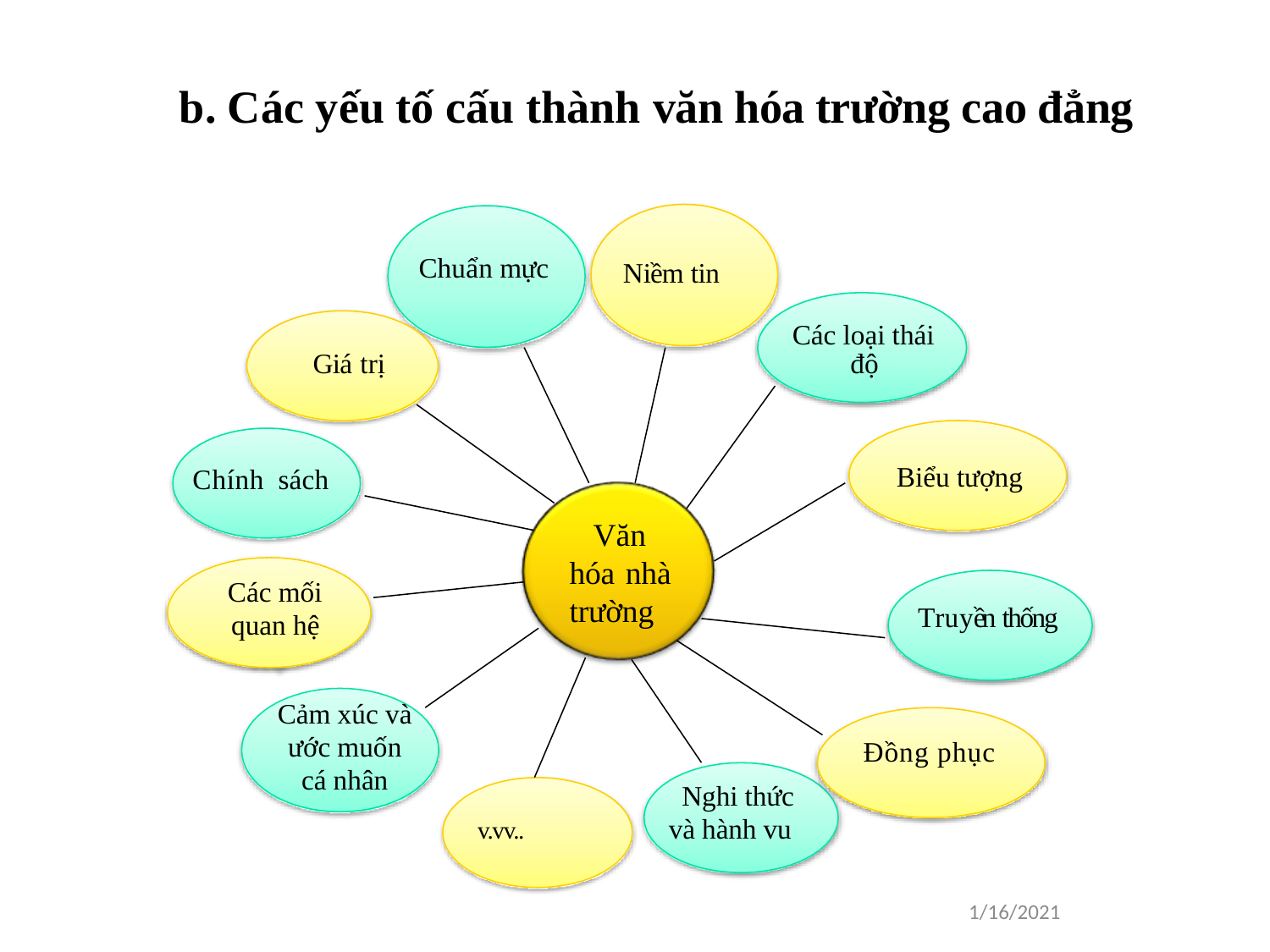

# b. Các yếu tố cấu thành văn hóa trường cao đẳng

Chuẩn mực
Niềm tin

Các loại thái độ
Giá trị

Biểu tượng
Chính  sách

Văn  hóa nhà trường

Các mối quan hệ
Truyền  thống

Cảm xúc và ước muốn cá nhân

Đồng phục

Nghi thức và hành vu
v.vv..
1/16/2021